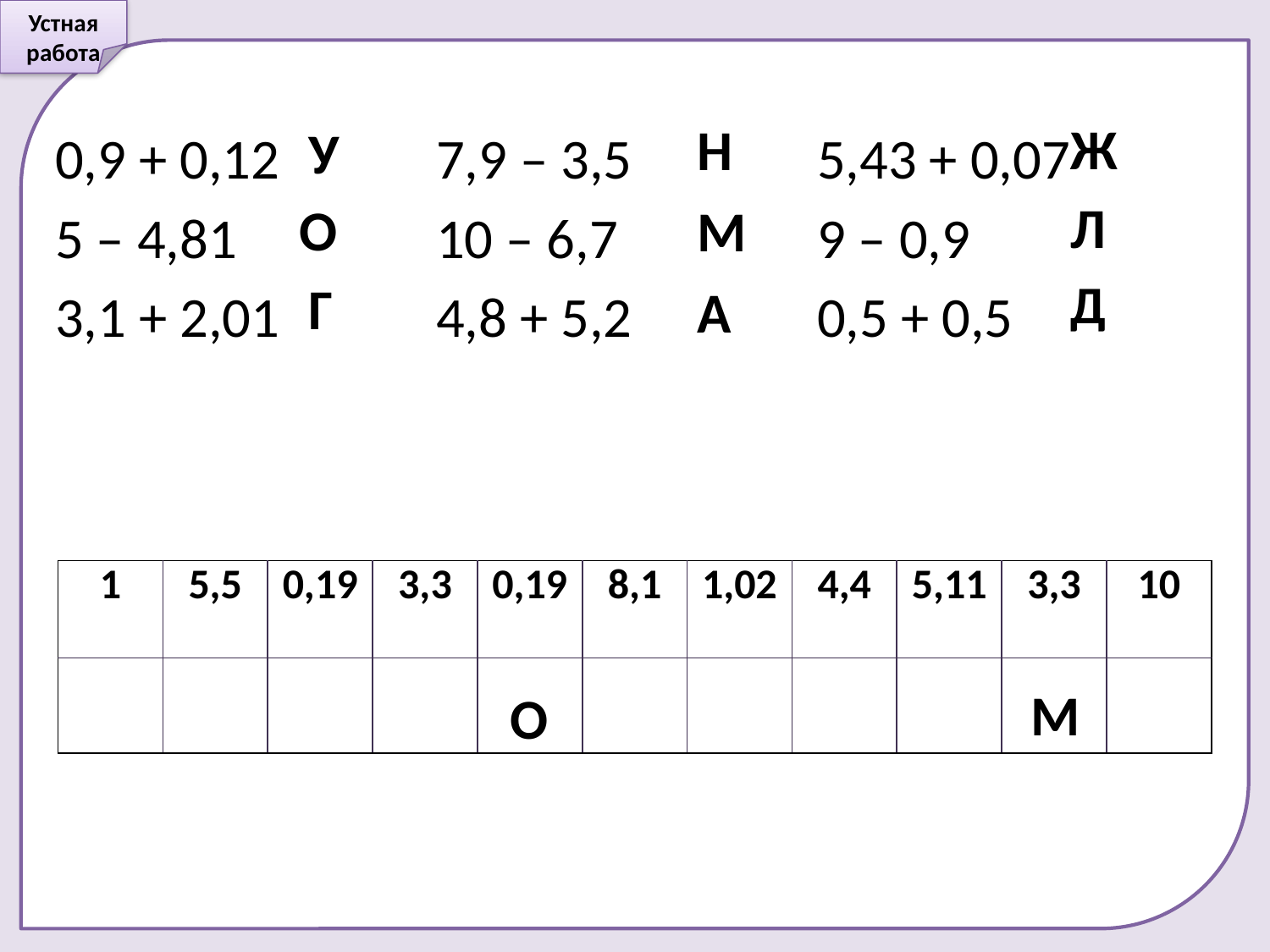

Устная работа

Ж
Н
У
0,9 + 0,12		7,9 – 3,5		5,43 + 0,07
5 – 4,81		10 – 6,7		9 – 0,9
3,1 + 2,01		4,8 + 5,2		0,5 + 0,5

Л
О
М
Д
Г
А
| 1 | 5,5 | 0,19 | 3,3 | 0,19 | 8,1 | 1,02 | 4,4 | 5,11 | 3,3 | 10 |
| --- | --- | --- | --- | --- | --- | --- | --- | --- | --- | --- |
|  |  |  |  |  |  |  |  |  |  |  |
М
О